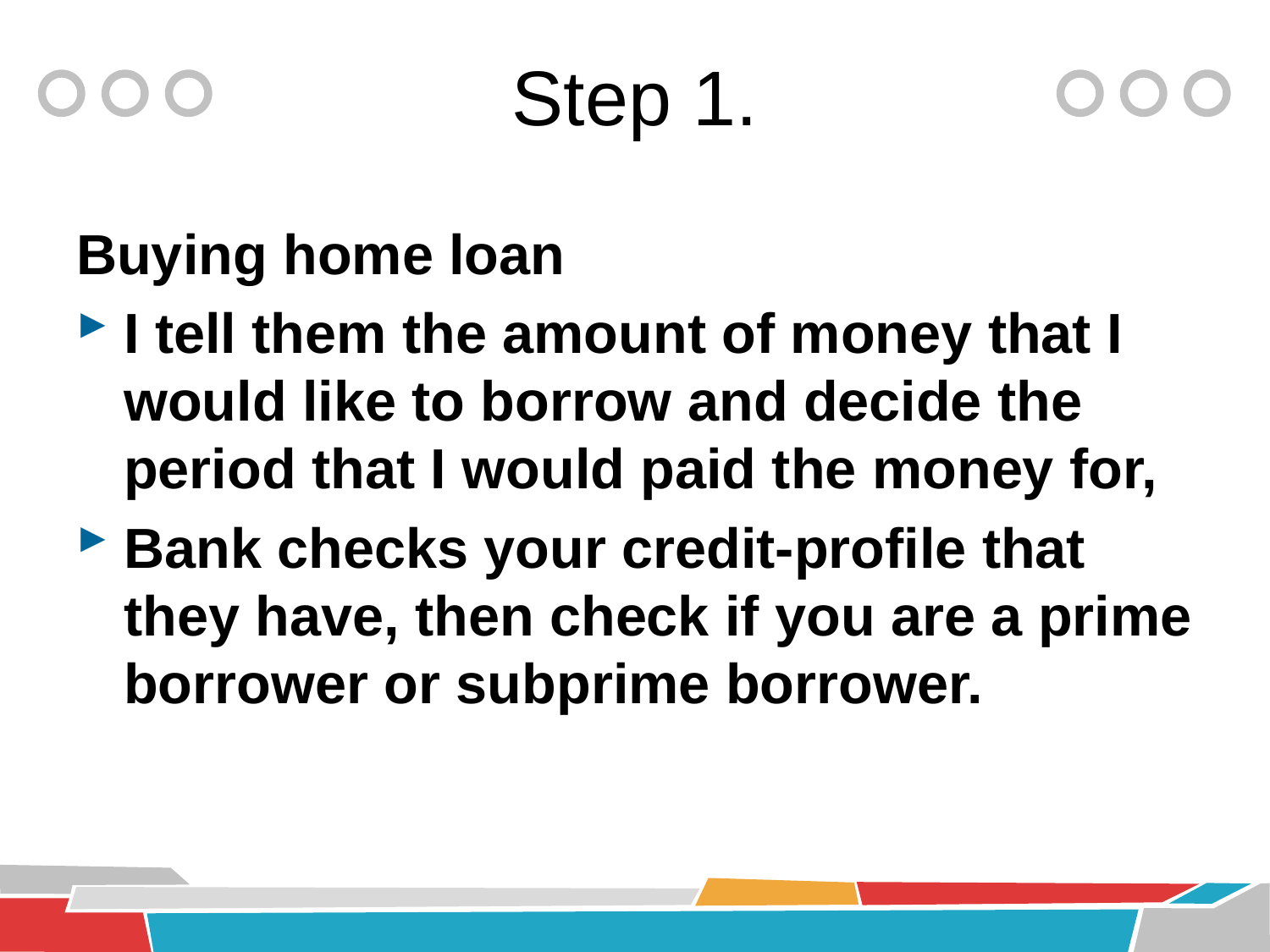

# Step 1.
Buying home loan
I tell them the amount of money that I would like to borrow and decide the period that I would paid the money for,
Bank checks your credit-profile that they have, then check if you are a prime borrower or subprime borrower.